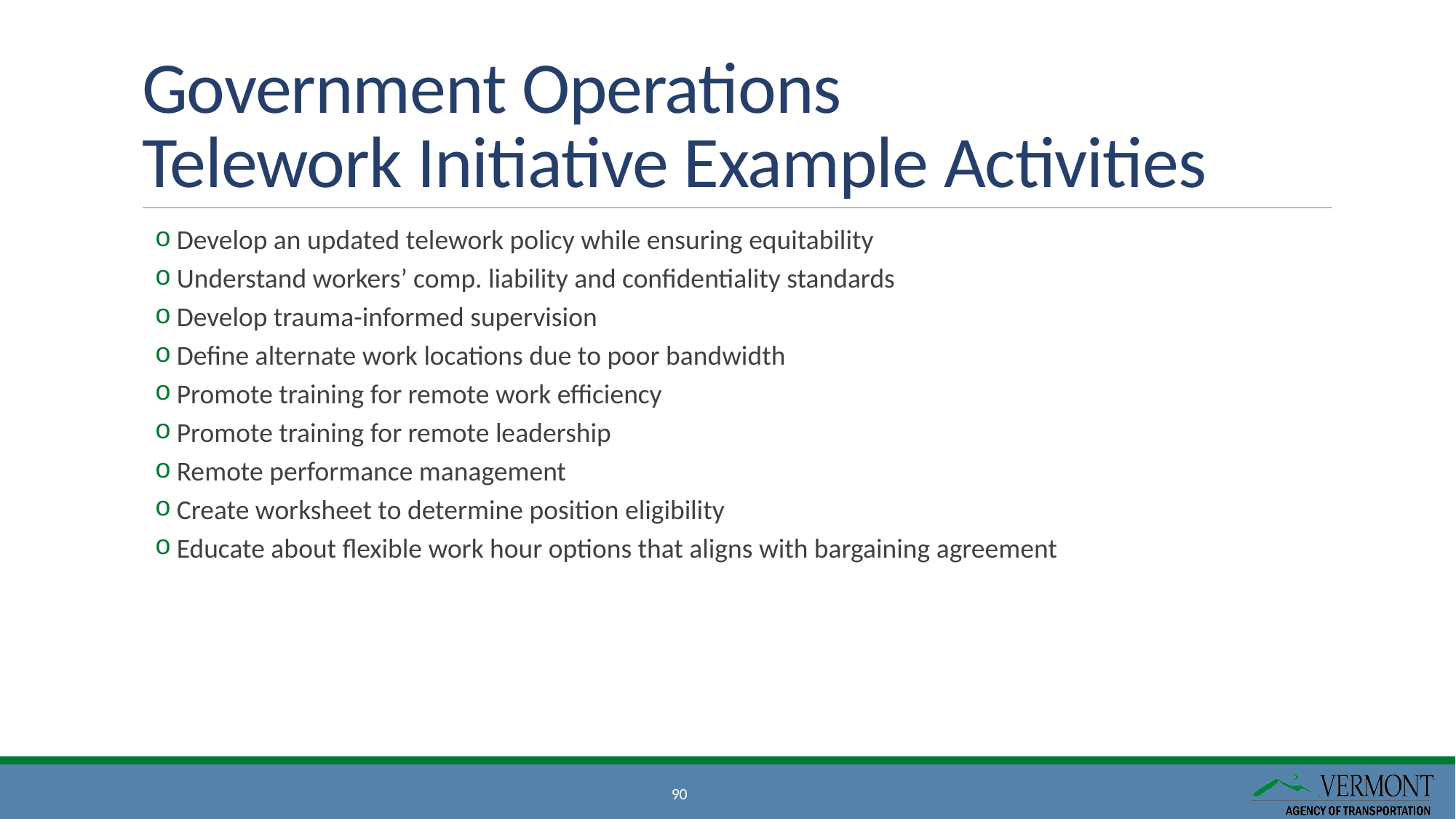

# Government Operations Telework Initiative Example Activities
Develop an updated telework policy while ensuring equitability
Understand workers’ comp. liability and confidentiality standards
Develop trauma-informed supervision
Define alternate work locations due to poor bandwidth
Promote training for remote work efficiency
Promote training for remote leadership
Remote performance management
Create worksheet to determine position eligibility
Educate about flexible work hour options that aligns with bargaining agreement

90